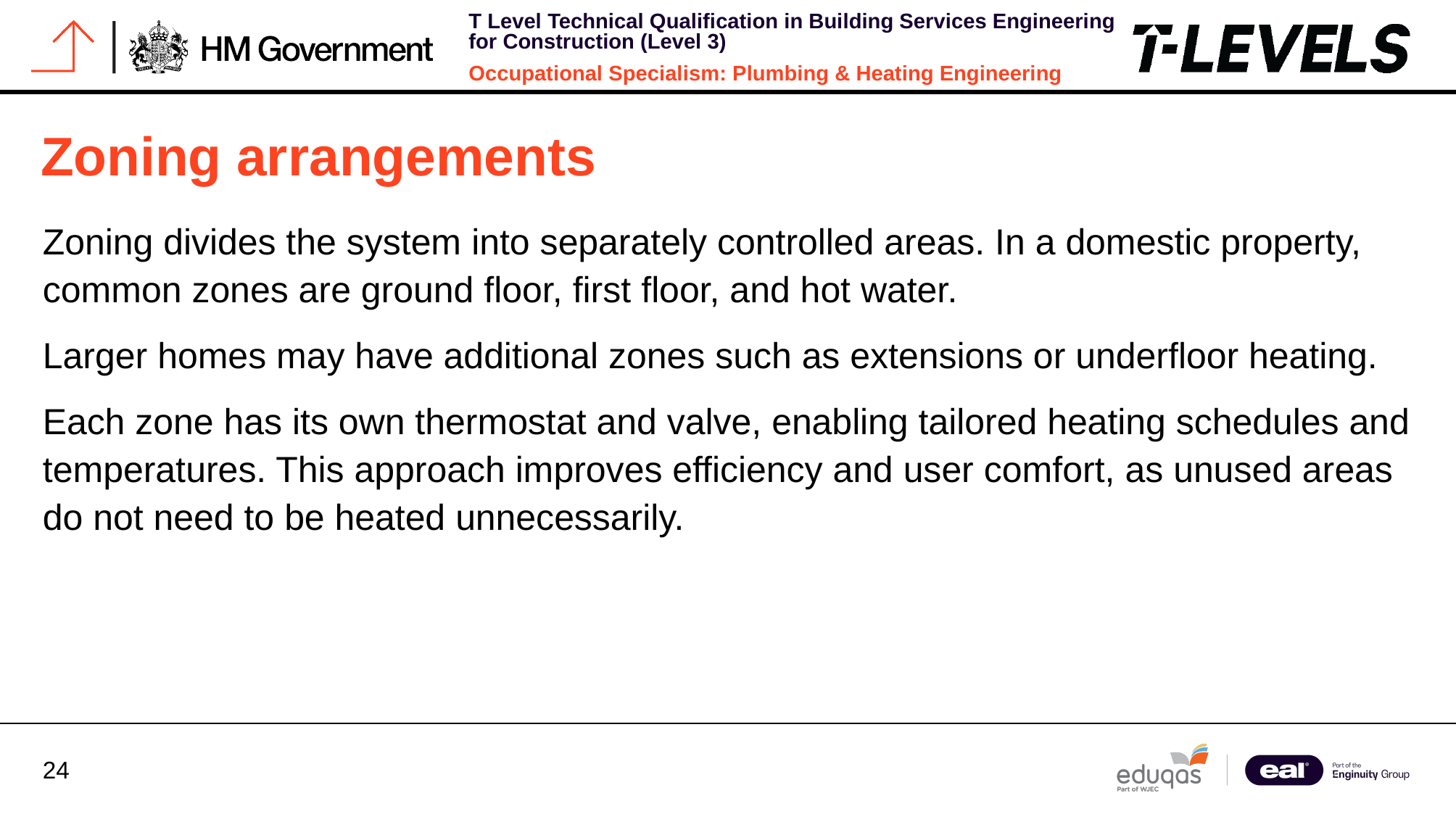

# Zoning arrangements
Zoning divides the system into separately controlled areas. In a domestic property, common zones are ground floor, first floor, and hot water.
Larger homes may have additional zones such as extensions or underfloor heating.
Each zone has its own thermostat and valve, enabling tailored heating schedules and temperatures. This approach improves efficiency and user comfort, as unused areas do not need to be heated unnecessarily.